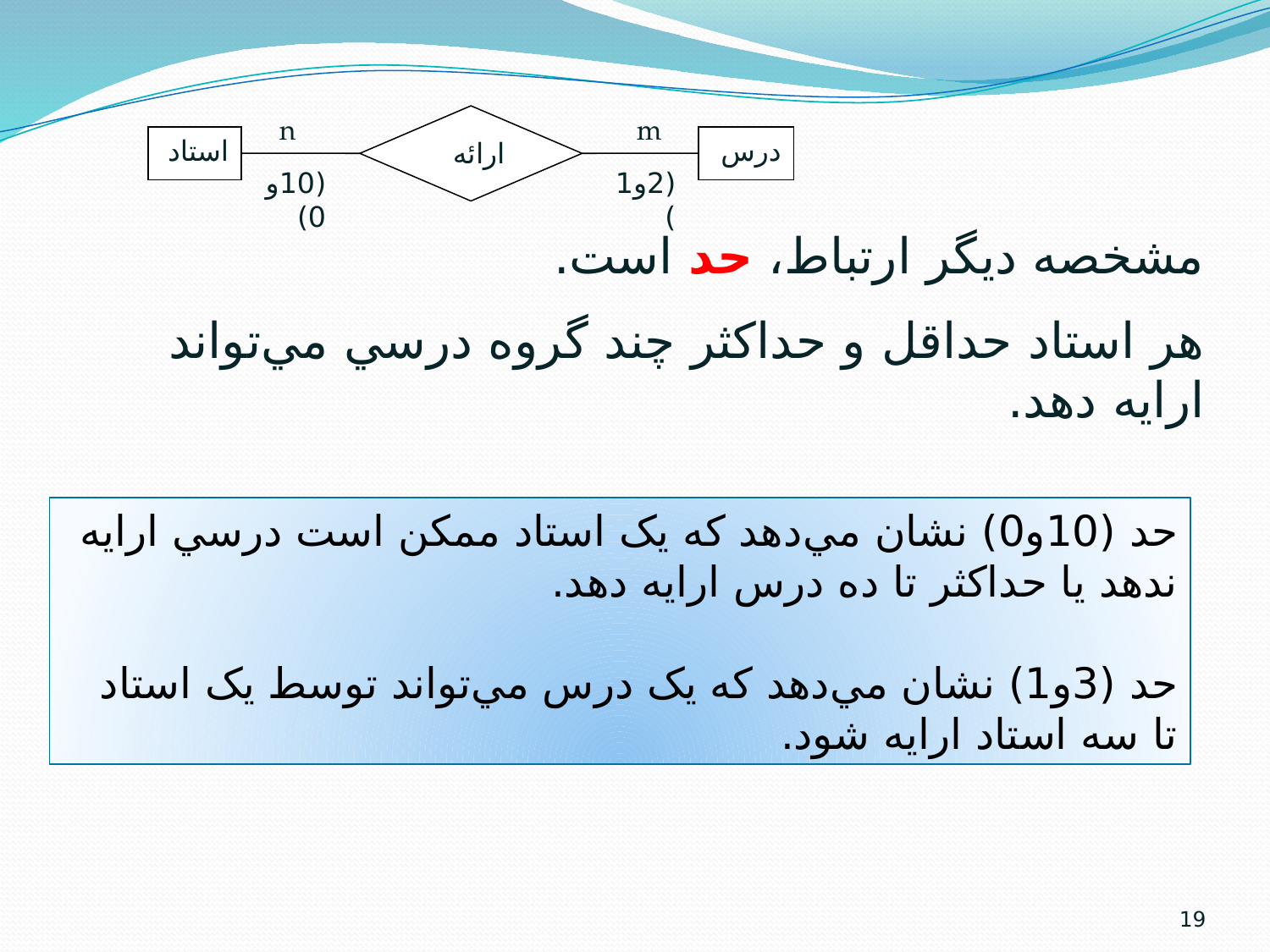

مشخصه ديگر ارتباط، حد است.
هر استاد حداقل و حداکثر چند گروه درسي مي‌تواند ارايه دهد.
n
 ارائه
m
استاد
درس
(10و0)
(2و1)
حد (10و0) نشان مي‌دهد که يک استاد ممکن است درسي ارايه ندهد يا حداکثر تا ده درس ارايه دهد.

حد (3و1) نشان مي‌دهد که يک درس مي‌تواند توسط يک استاد تا سه استاد ارايه شود.
19